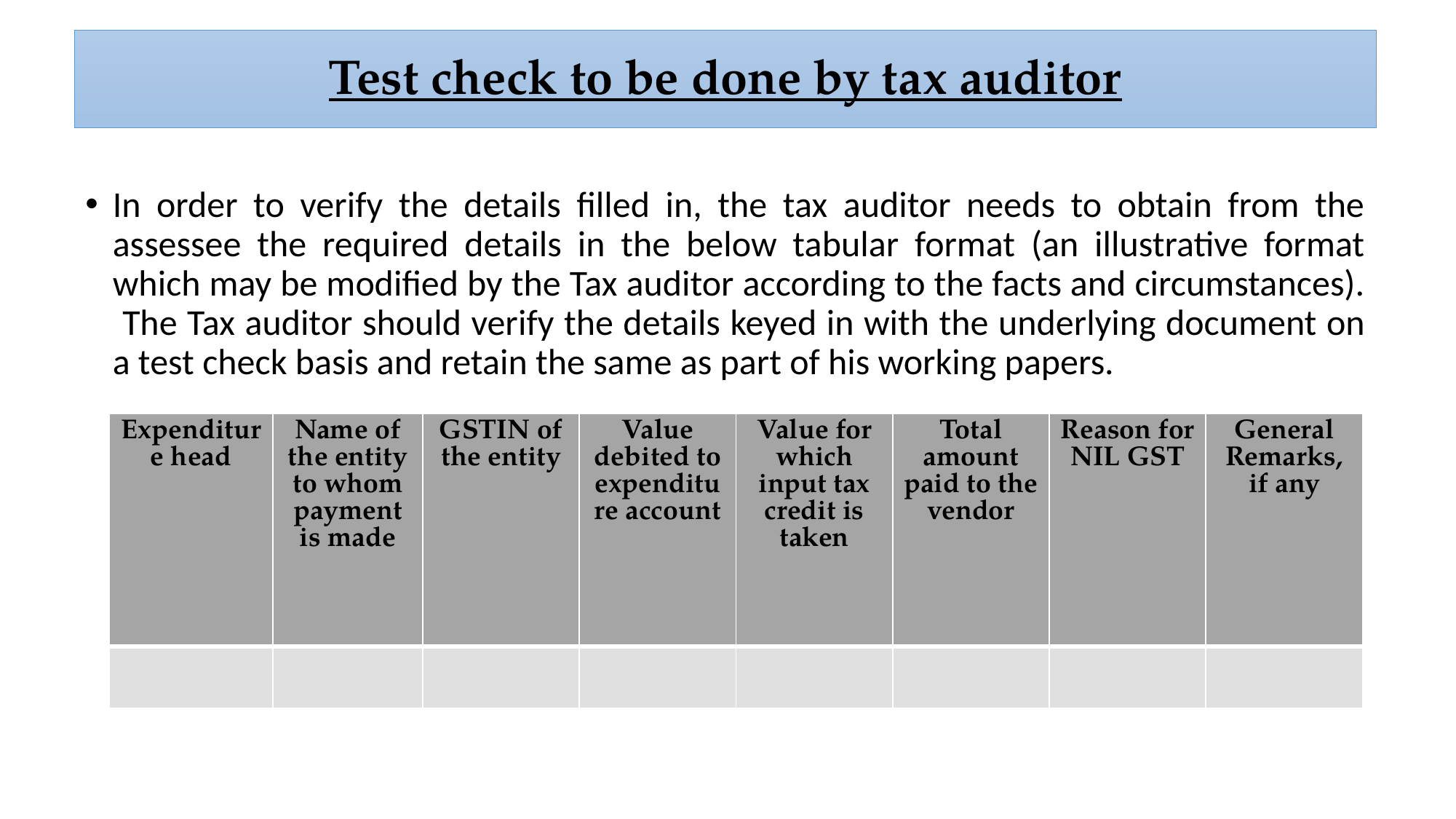

# Test check to be done by tax auditor
In order to verify the details filled in, the tax auditor needs to obtain from the assessee the required details in the below tabular format (an illustrative format which may be modified by the Tax auditor according to the facts and circumstances).  The Tax auditor should verify the details keyed in with the underlying document on a test check basis and retain the same as part of his working papers.

| Expenditure head | Name of the entity to whom payment is made | GSTIN of the entity | Value debited to expenditure account | Value for which input tax credit is taken | Total amount paid to the vendor | Reason for NIL GST | General Remarks, if any |
| --- | --- | --- | --- | --- | --- | --- | --- |
|  |  |  |  |  |  |  |  |